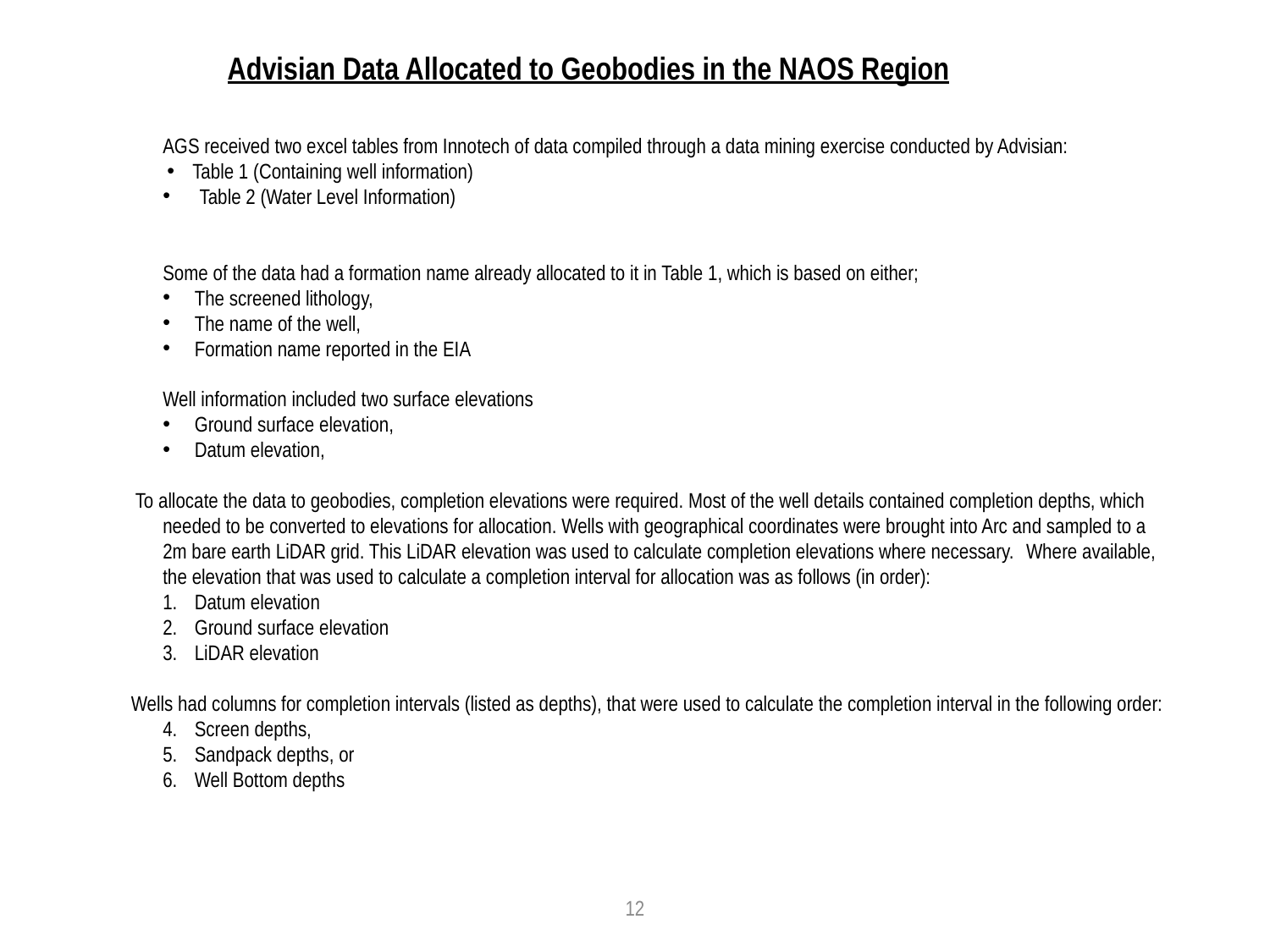

Advisian Data Allocated to Geobodies in the NAOS Region
AGS received two excel tables from Innotech of data compiled through a data mining exercise conducted by Advisian:
Table 1 (Containing well information)
 Table 2 (Water Level Information)

Some of the data had a formation name already allocated to it in Table 1, which is based on either;
The screened lithology,
The name of the well,
Formation name reported in the EIA

Well information included two surface elevations
Ground surface elevation,
Datum elevation,

To allocate the data to geobodies, completion elevations were required. Most of the well details contained completion depths, which needed to be converted to elevations for allocation. Wells with geographical coordinates were brought into Arc and sampled to a 2m bare earth LiDAR grid. This LiDAR elevation was used to calculate completion elevations where necessary.  Where available, the elevation that was used to calculate a completion interval for allocation was as follows (in order):
Datum elevation
Ground surface elevation
LiDAR elevation

Wells had columns for completion intervals (listed as depths), that were used to calculate the completion interval in the following order:
Screen depths,
Sandpack depths, or
Well Bottom depths
12